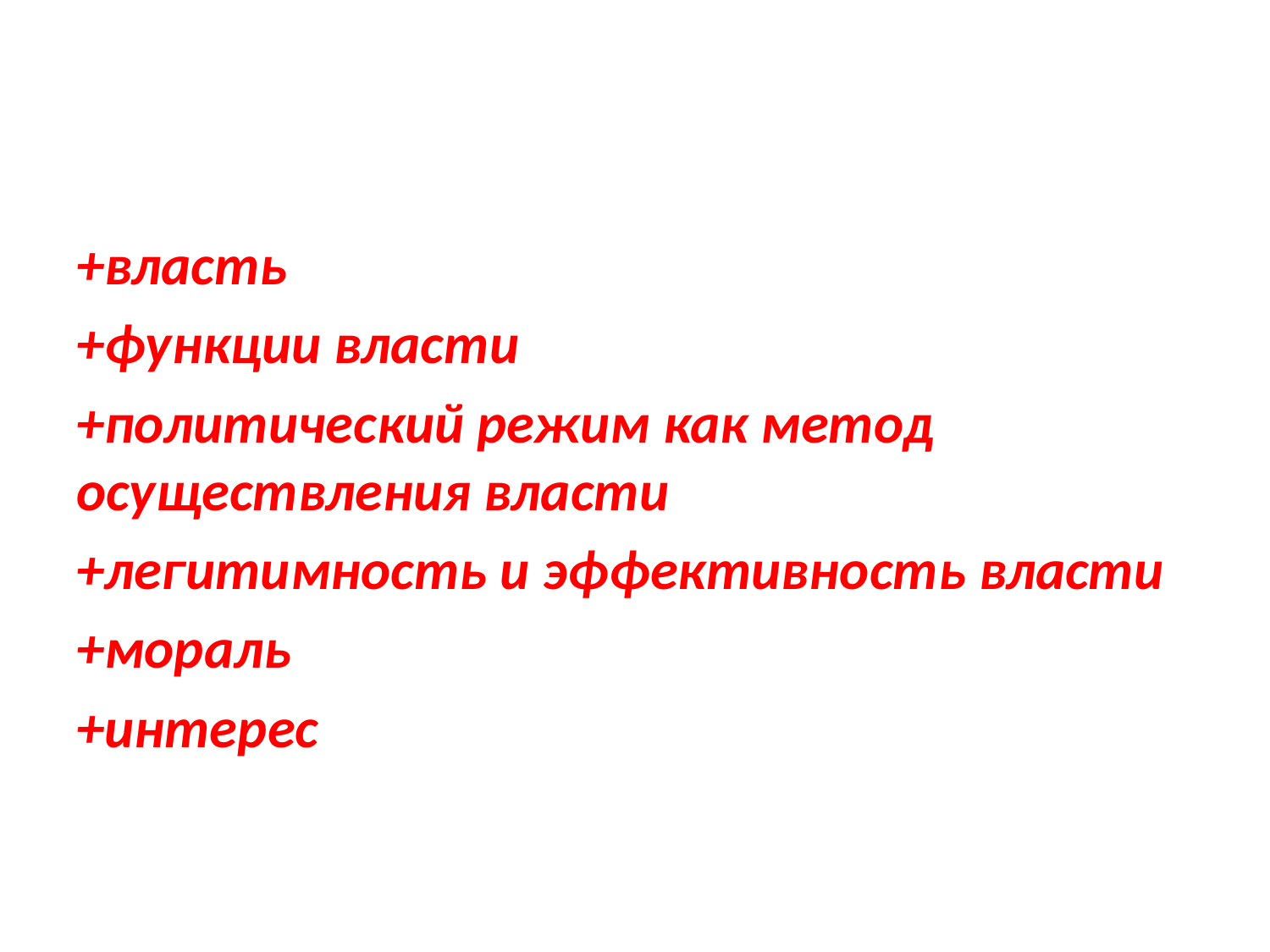

#
+власть
+функции власти
+политический режим как метод осуществления власти
+легитимность и эффективность власти
+мораль
+интерес